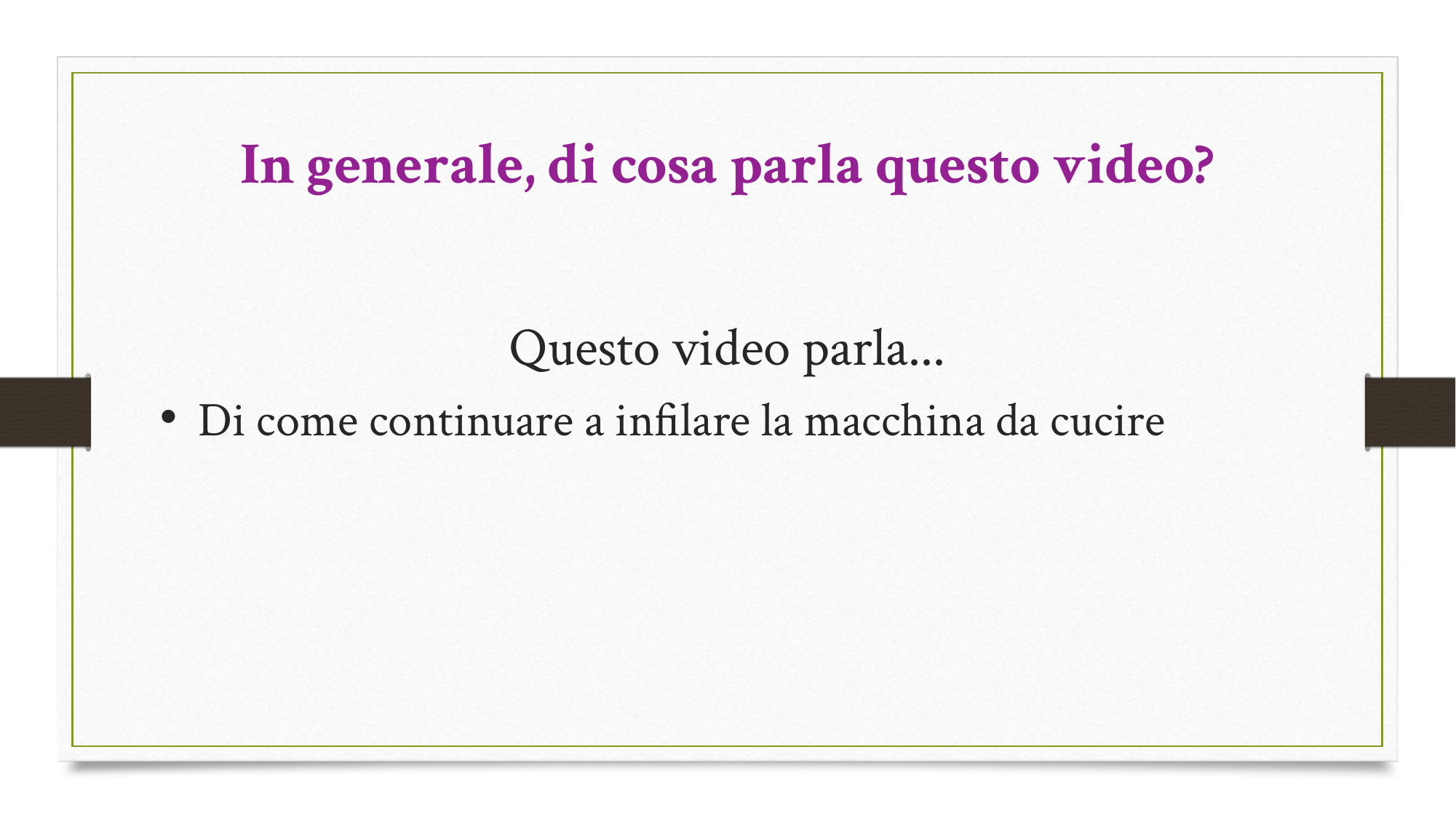

# In generale, di cosa parla questo video?
Questo video parla...
Di come continuare a infilare la macchina da cucire